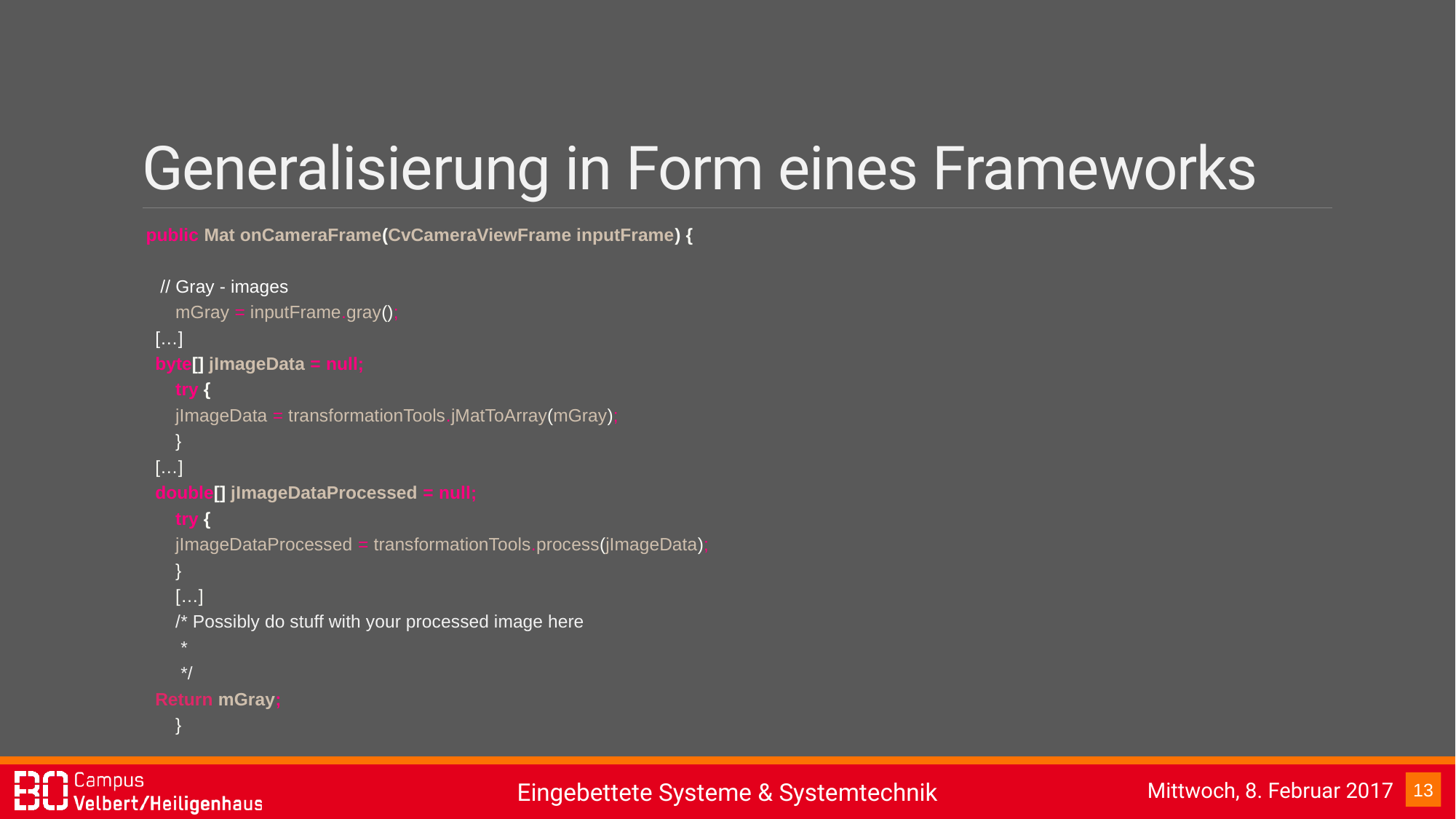

# Generalisierung in Form eines Frameworks
public Mat onCameraFrame(CvCameraViewFrame inputFrame) {

 // Gray - images
    mGray = inputFrame.gray();
[…]
byte[] jImageData = null;
    try {
    jImageData = transformationTools.jMatToArray(mGray);
    }
[…]
double[] jImageDataProcessed = null;
    try {
    jImageDataProcessed = transformationTools.process(jImageData);
    }
    […]
    /* Possibly do stuff with your processed image here
     *
     */
Return mGray;
    }
Mittwoch, 8. Februar 2017
13